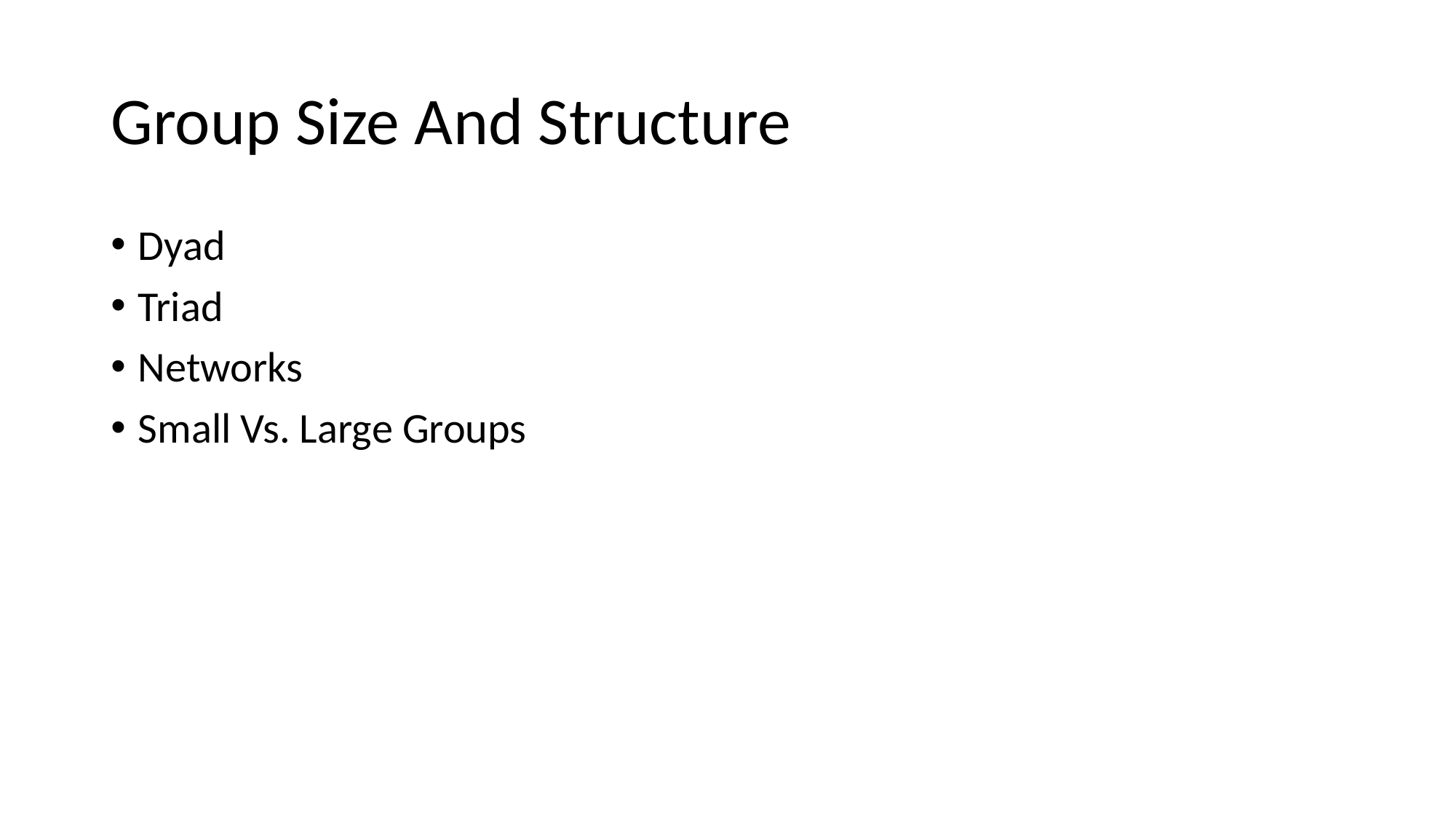

# Group Size And Structure
Dyad
Triad
Networks
Small Vs. Large Groups